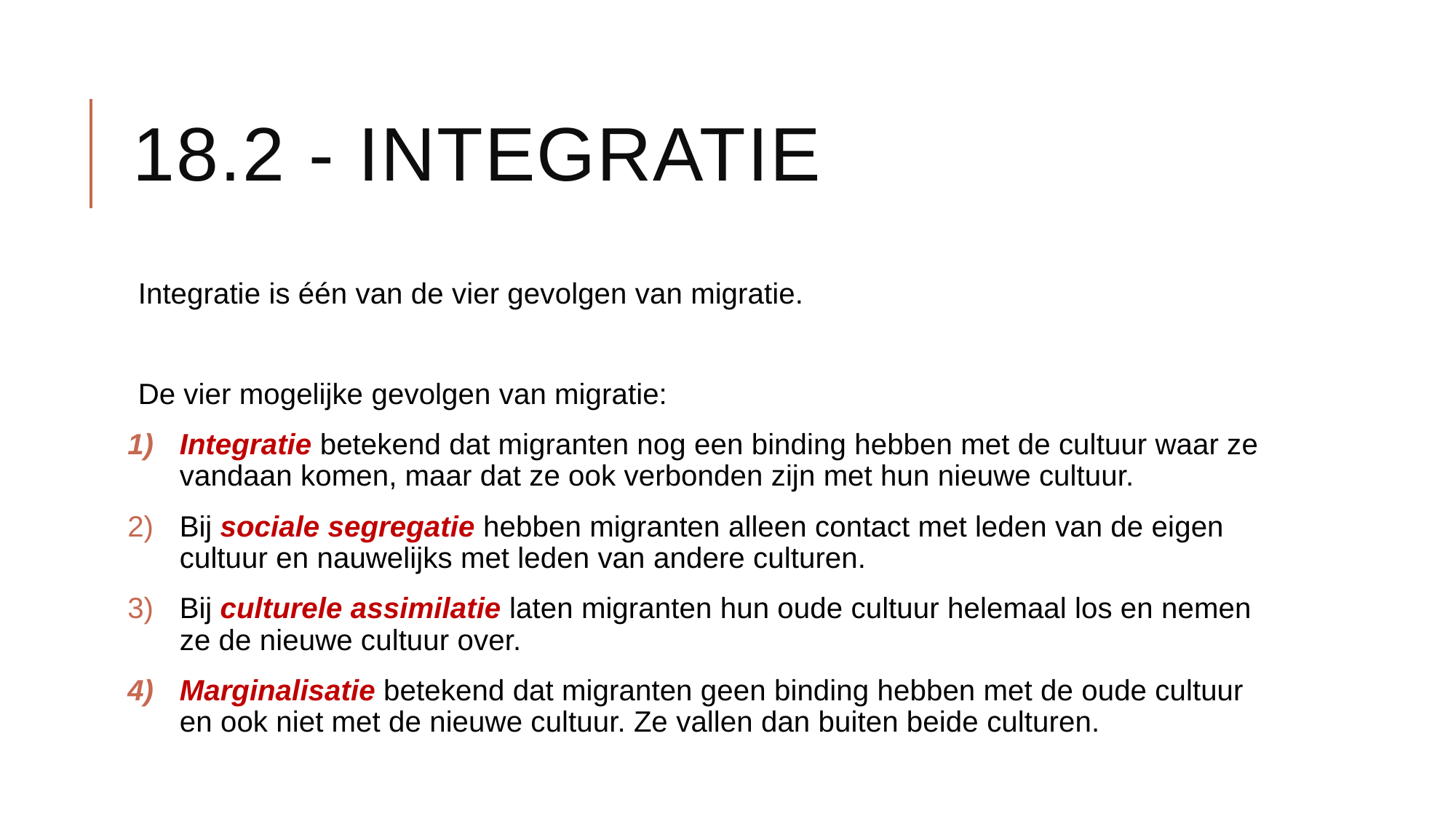

# 18.2 - integratie
Integratie is één van de vier gevolgen van migratie.

De vier mogelijke gevolgen van migratie:
Integratie betekend dat migranten nog een binding hebben met de cultuur waar ze vandaan komen, maar dat ze ook verbonden zijn met hun nieuwe cultuur.
Bij sociale segregatie hebben migranten alleen contact met leden van de eigen cultuur en nauwelijks met leden van andere culturen.
Bij culturele assimilatie laten migranten hun oude cultuur helemaal los en nemen ze de nieuwe cultuur over.
Marginalisatie betekend dat migranten geen binding hebben met de oude cultuur en ook niet met de nieuwe cultuur. Ze vallen dan buiten beide culturen.